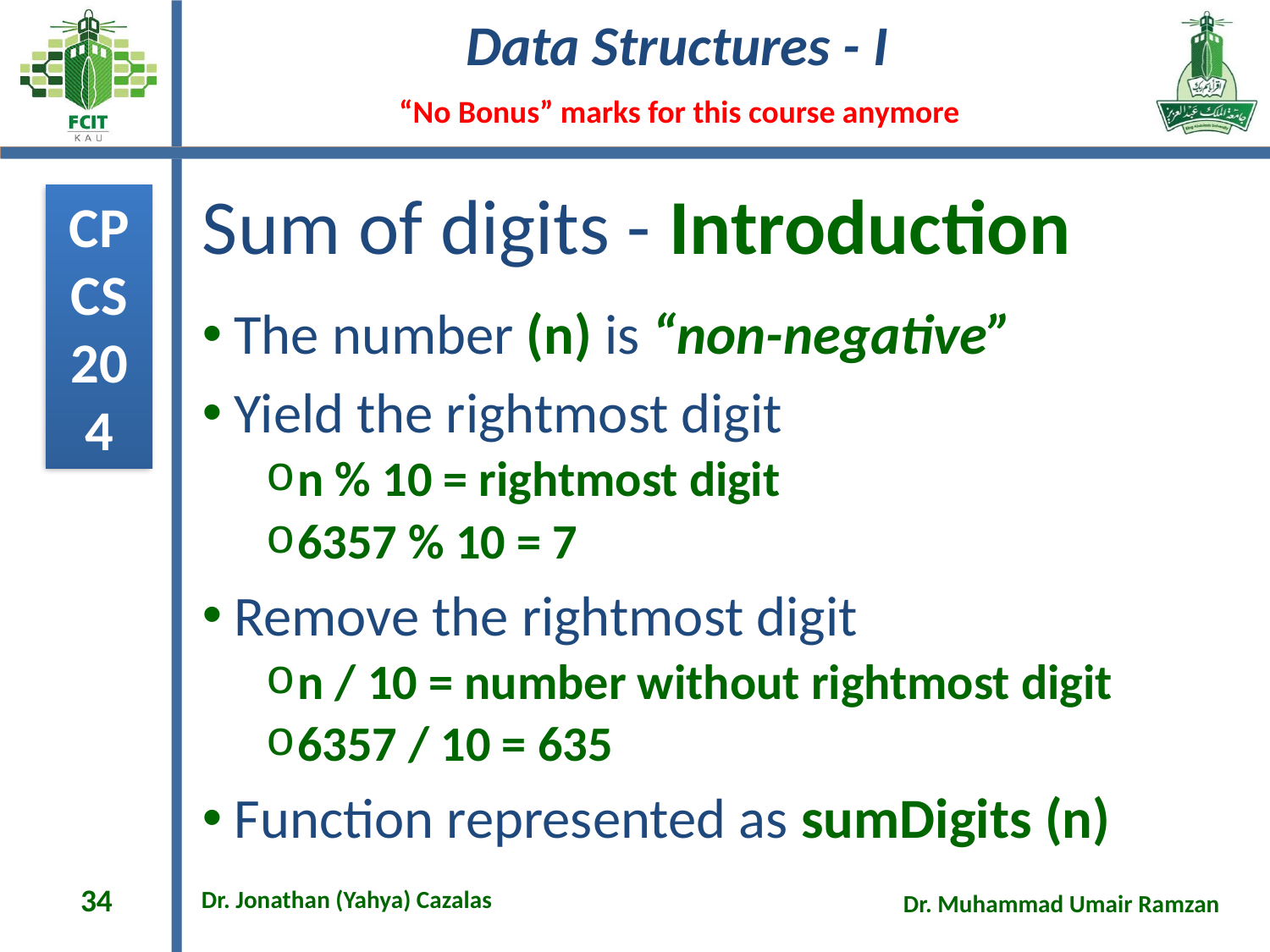

# Sum of digits - Introduction
The number (n) is “non-negative”
Yield the rightmost digit
n % 10 = rightmost digit
6357 % 10 = 7
Remove the rightmost digit
n / 10 = number without rightmost digit
6357 / 10 = 635
Function represented as sumDigits (n)
34